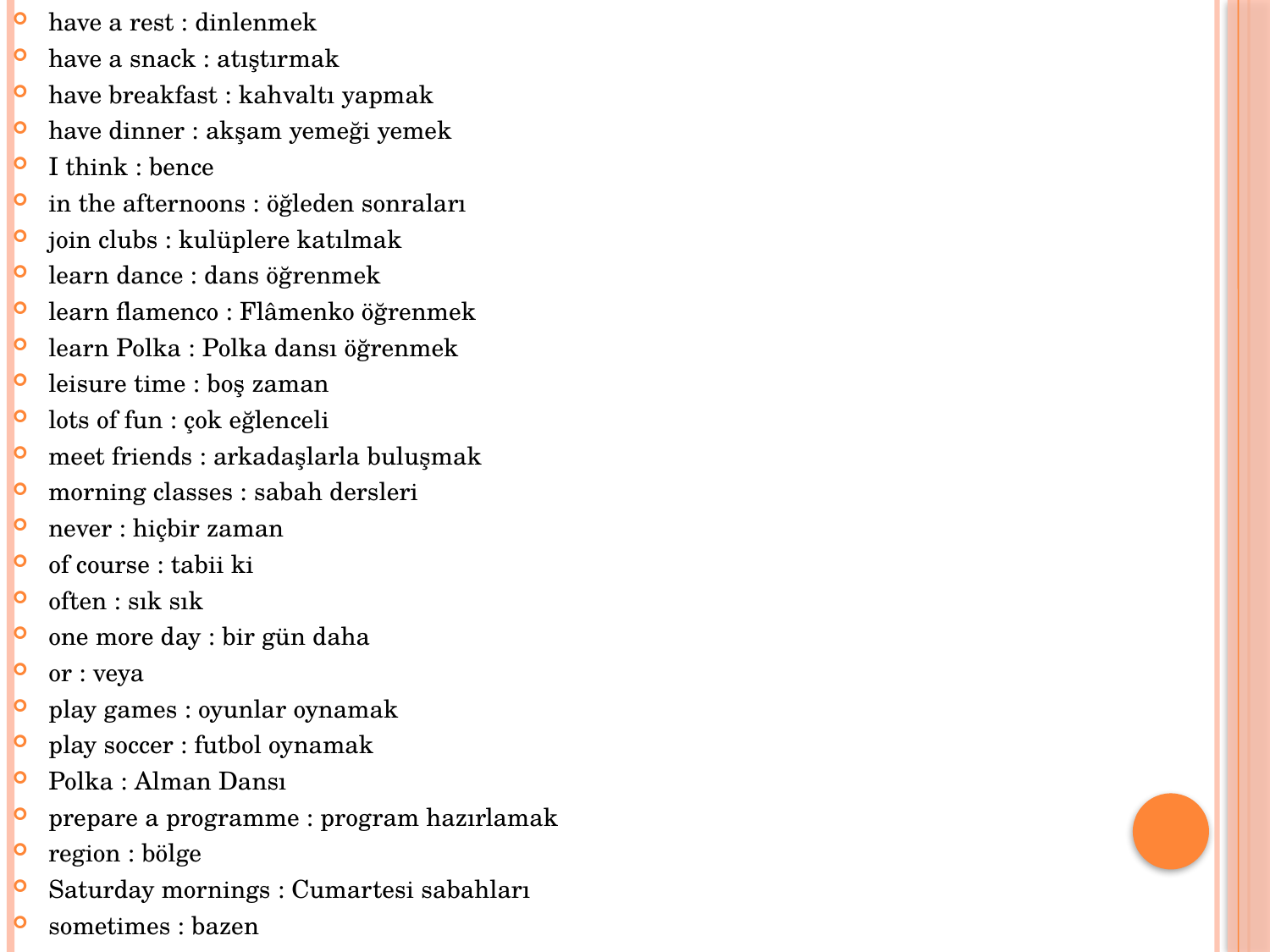

have a rest : dinlenmek
have a snack : atıştırmak
have breakfast : kahvaltı yapmak
have dinner : akşam yemeği yemek
I think : bence
in the afternoons : öğleden sonraları
join clubs : kulüplere katılmak
learn dance : dans öğrenmek
learn flamenco : Flâmenko öğrenmek
learn Polka : Polka dansı öğrenmek
leisure time : boş zaman
lots of fun : çok eğlenceli
meet friends : arkadaşlarla buluşmak
morning classes : sabah dersleri
never : hiçbir zaman
of course : tabii ki
often : sık sık
one more day : bir gün daha
or : veya
play games : oyunlar oynamak
play soccer : futbol oynamak
Polka : Alman Dansı
prepare a programme : program hazırlamak
region : bölge
Saturday mornings : Cumartesi sabahları
sometimes : bazen